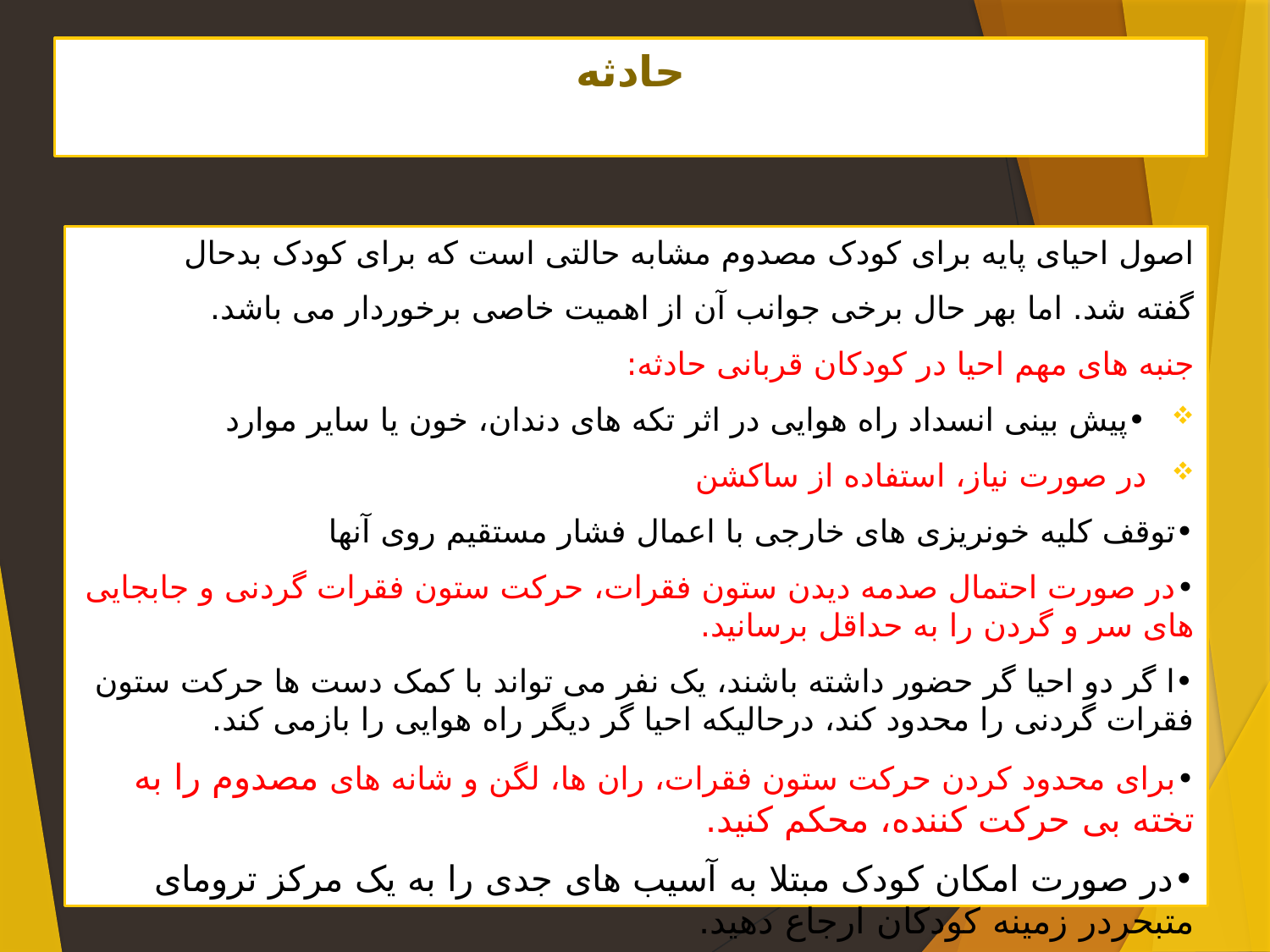

# حادثه
اصول احیای پایه برای کودک مصدوم مشابه حالتی است که برای کودک بدحال
گفته شد. اما بهر حال برخی جوانب آن از اهمیت خاصی برخوردار می باشد.
جنبه های مهم احیا در کودکان قربانی حادثه:
•پیش بینی انسداد راه هوایی در اثر تکه های دندان، خون یا سایر موارد
در صورت نیاز، استفاده از ساکشن
•توقف کلیه خونریزی های خارجی با اعمال فشار مستقیم روی آنها
•در صورت احتمال صدمه دیدن ستون فقرات، حرکت ستون فقرات گردنی و جابجایی های سر و گردن را به حداقل برسانید.
•ا گر دو احیا گر حضور داشته باشند، یک نفر می تواند با کمک دست ها حرکت ستون فقرات گردنی را محدود کند، درحالیکه احیا گر دیگر راه هوایی را بازمی کند.
•برای محدود کردن حرکت ستون فقرات، ران ها، لگن و شانه های مصدوم را به تخته بی حرکت کننده، محکم کنید.
•در صورت امکان کودک مبتلا به آسیب های جدی را به یک مرکز ترومای متبحردر زمینه کودکان ارجاع دهید.